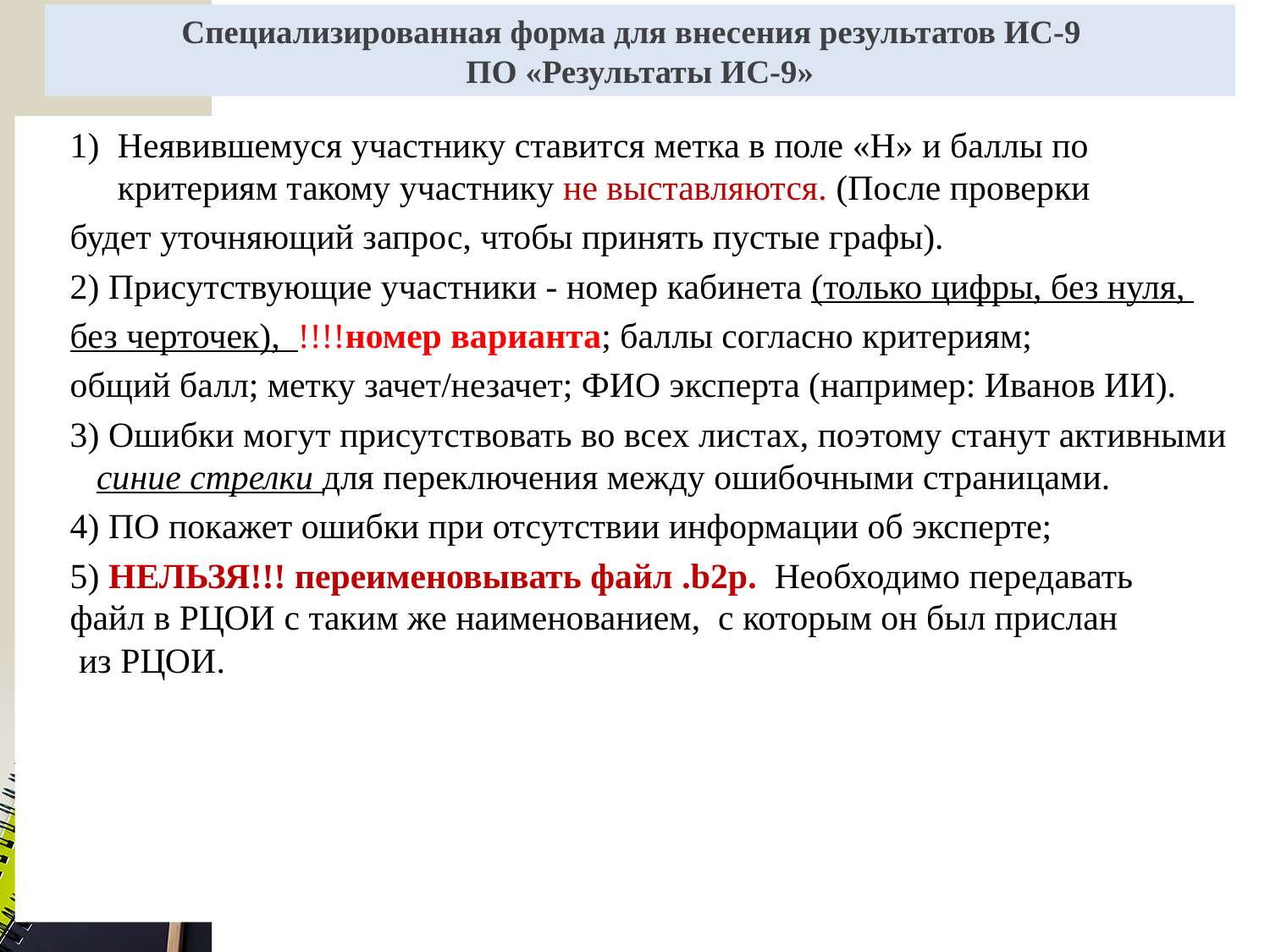

# Специализированная форма для внесения результатов ИС-9 ПО «Результаты ИС-9»
Неявившемуся участнику ставится метка в поле «Н» и баллы по критериям такому участнику не выставляются. (После проверки
будет уточняющий запрос, чтобы принять пустые графы).
2) Присутствующие участники - номер кабинета (только цифры, без нуля,
без черточек),  !!!!номер варианта; баллы согласно критериям;
общий балл; метку зачет/незачет; ФИО эксперта (например: Иванов ИИ).
3) Ошибки могут присутствовать во всех листах, поэтому станут активными    синие стрелки для переключения между ошибочными страницами.
4) ПО покажет ошибки при отсутствии информации об эксперте;
5) НЕЛЬЗЯ!!! переименовывать файл .b2p.  Необходимо передавать
файл в РЦОИ с таким же наименованием,  с которым он был прислан
 из РЦОИ.